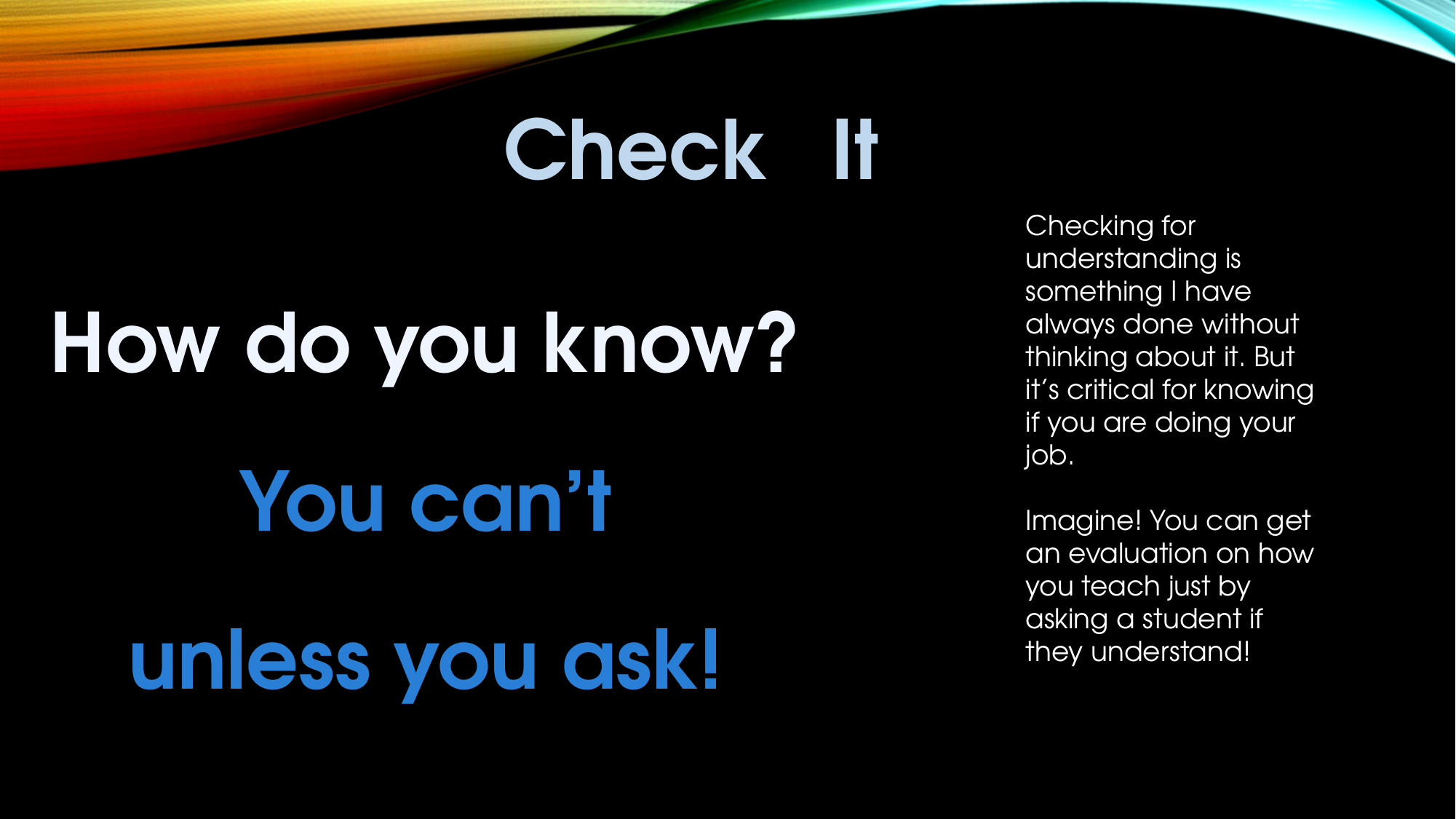

Check
It
Checking for understanding is something I have always done without thinking about it. But it’s critical for knowing if you are doing your job.

Imagine! You can get an evaluation on how you teach just by asking a student if they understand!
How do you know?
You can’t
unless you ask!